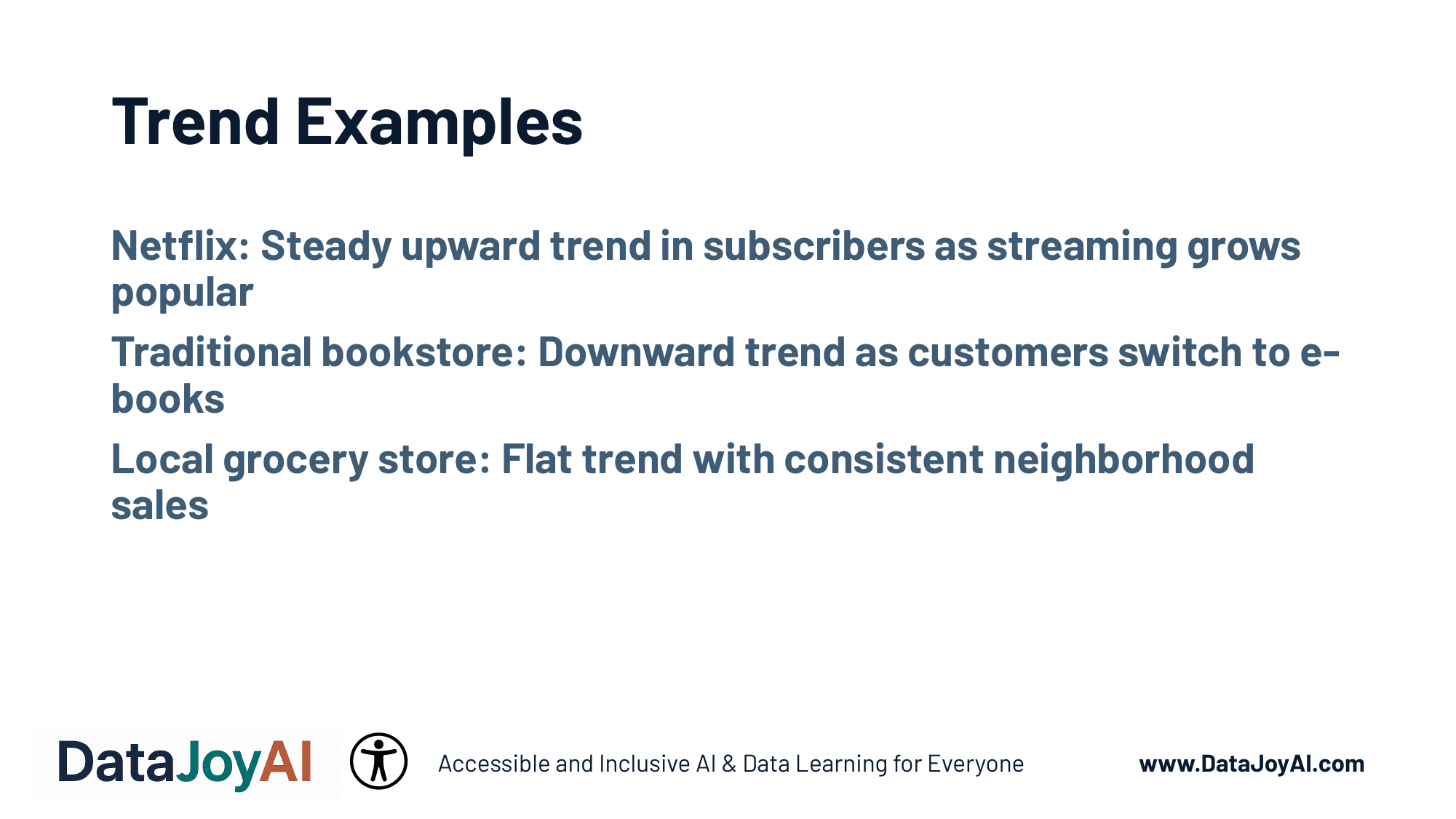

# Trend Examples
Netflix: Steady upward trend in subscribers as streaming grows popular
Traditional bookstore: Downward trend as customers switch to e-books
Local grocery store: Flat trend with consistent neighborhood sales